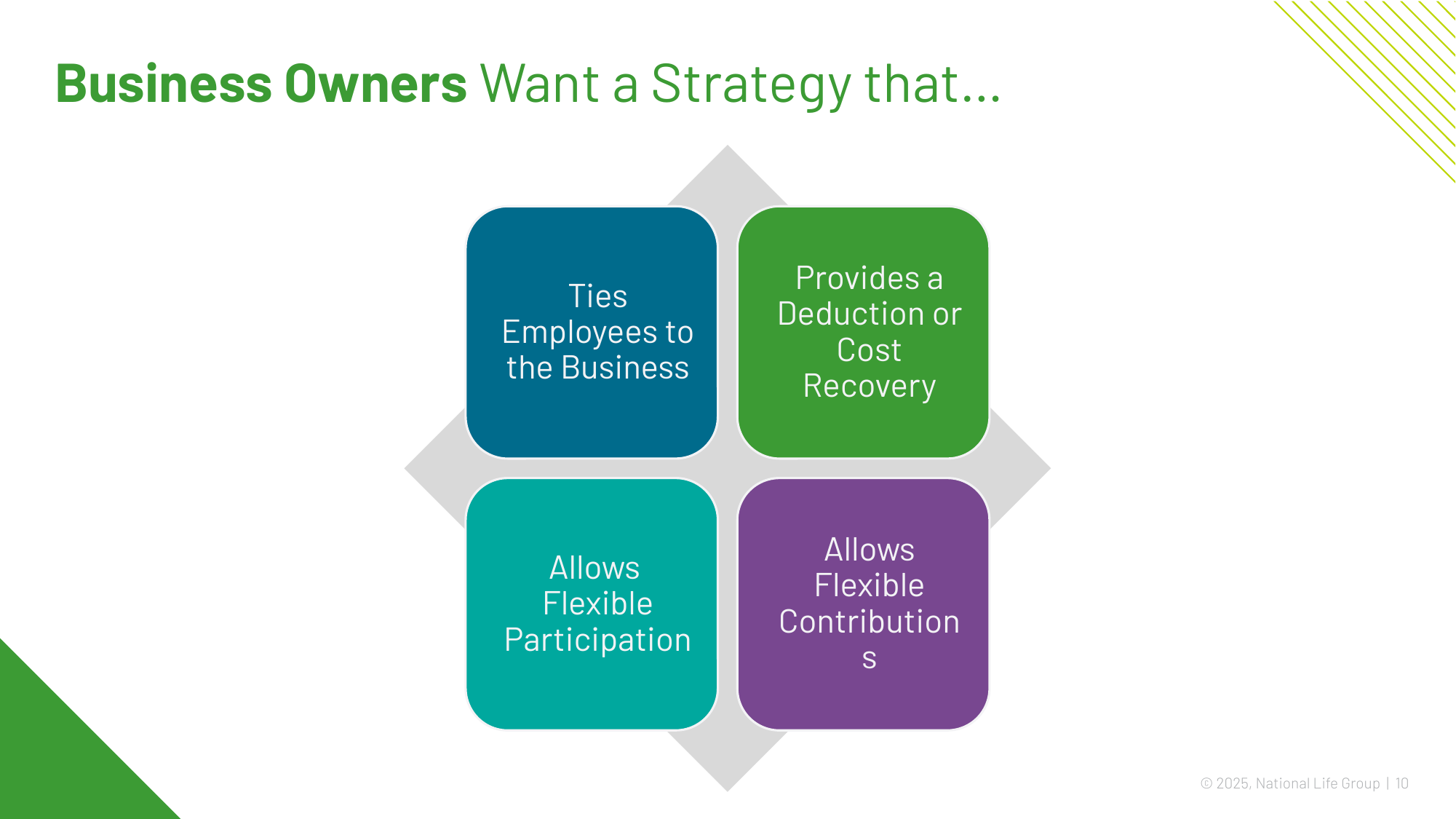

# Business Owners Want a Strategy that…
Ties Employees to the Business
Provides a Deduction or Cost Recovery
Allows  Flexible Participation
Allows Flexible Contributions
© 2025, National Life Group  |  10